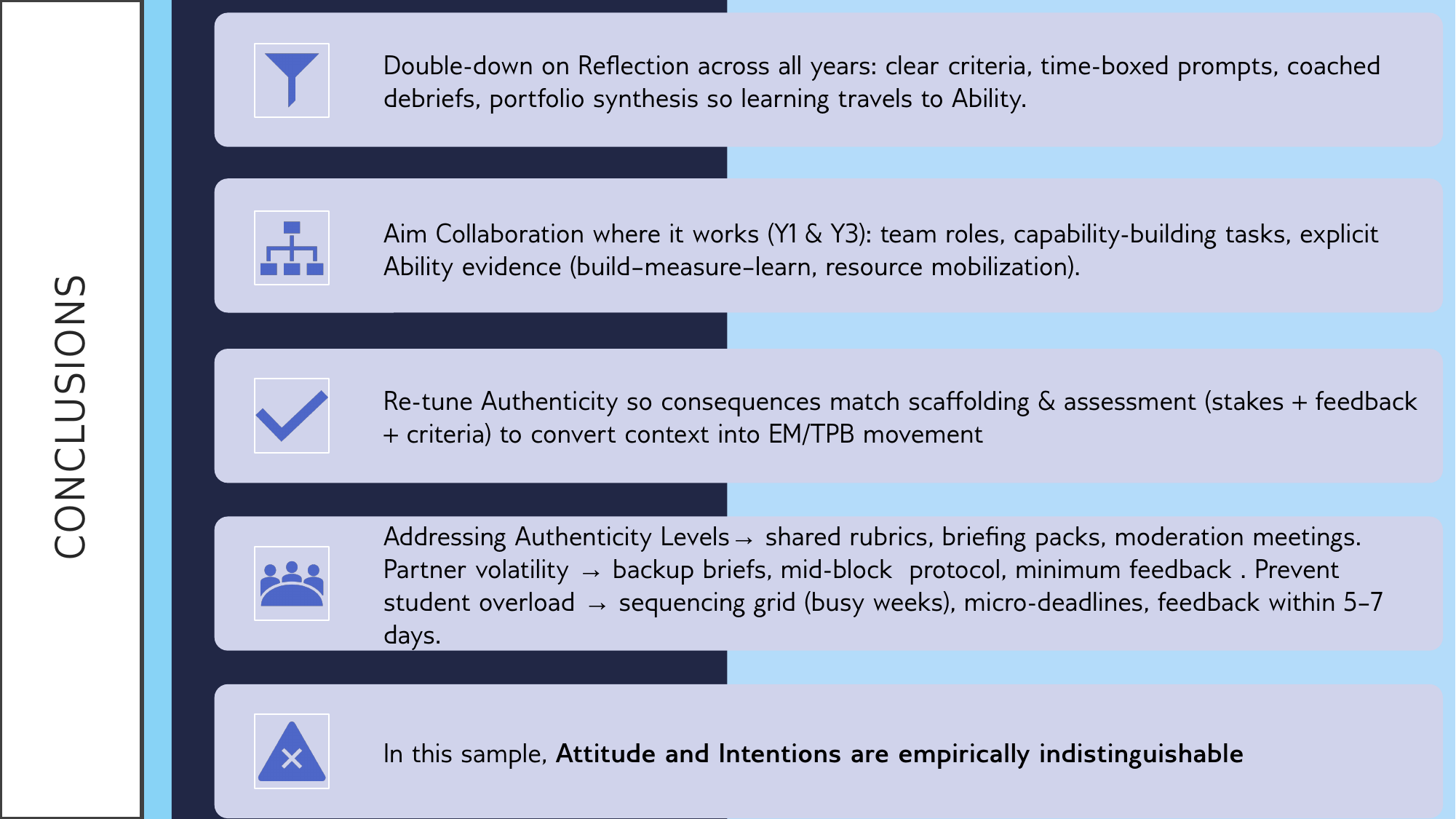

Double-down on Reflection across all years: clear criteria, time-boxed prompts, coached debriefs, portfolio synthesis so learning travels to Ability.
Aim Collaboration where it works (Y1 & Y3): team roles, capability-building tasks, explicit Ability evidence (build–measure–learn, resource mobilization).
Re-tune Authenticity so consequences match scaffolding & assessment (stakes + feedback + criteria) to convert context into EM/TPB movement
Addressing Authenticity Levels→ shared rubrics, briefing packs, moderation meetings. Partner volatility → backup briefs, mid-block  protocol, minimum feedback . Prevent student overload → sequencing grid (busy weeks), micro-deadlines, feedback within 5–7 days.
In this sample, Attitude and Intentions are empirically indistinguishable
# Conclusions